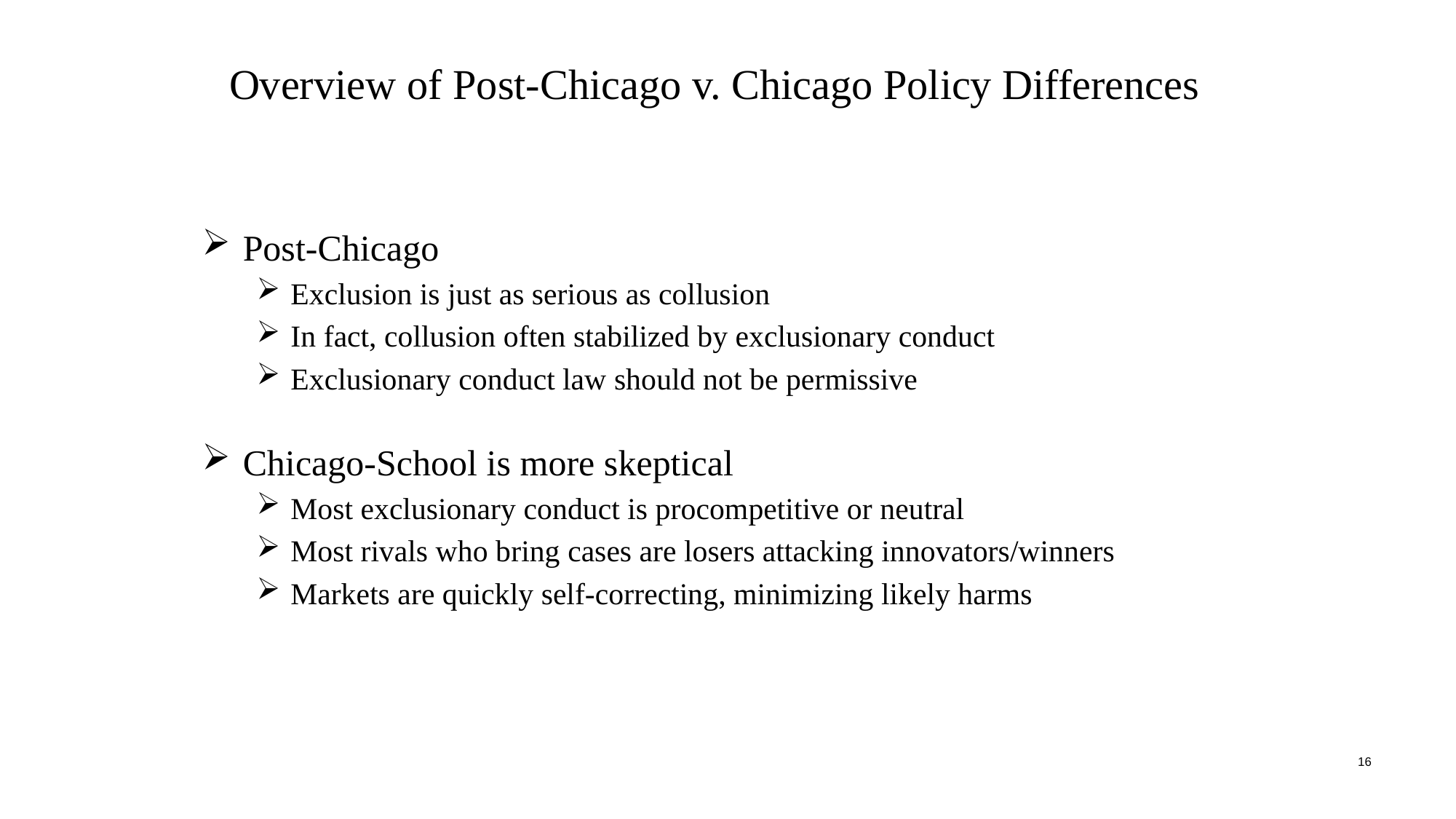

# Overview of Post-Chicago v. Chicago Policy Differences
Post-Chicago
Exclusion is just as serious as collusion
In fact, collusion often stabilized by exclusionary conduct
Exclusionary conduct law should not be permissive
Chicago-School is more skeptical
Most exclusionary conduct is procompetitive or neutral
Most rivals who bring cases are losers attacking innovators/winners
Markets are quickly self-correcting, minimizing likely harms

16